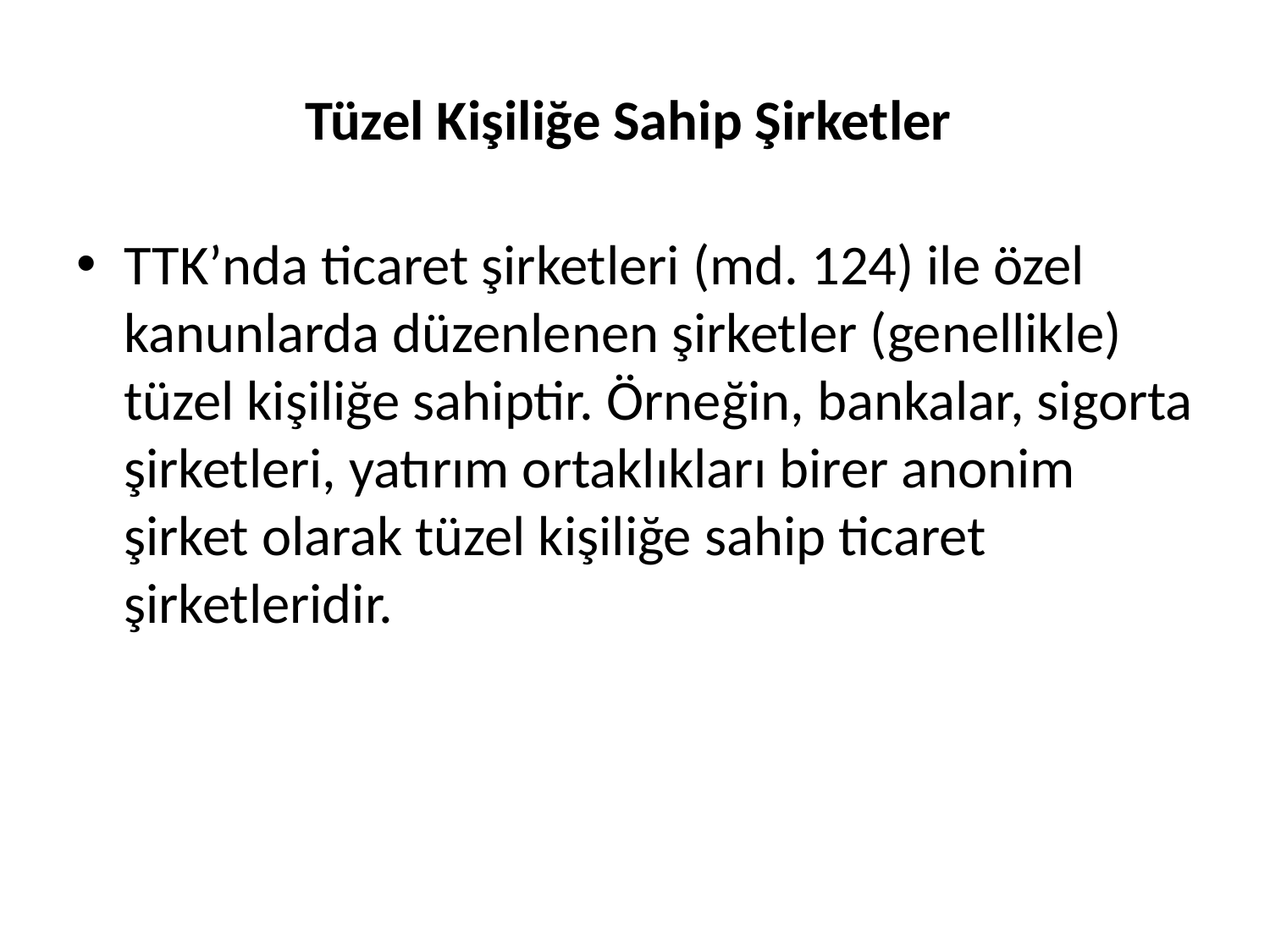

# Tüzel Kişiliğe Sahip Şirketler
TTK’nda ticaret şirketleri (md. 124) ile özel kanunlarda düzenlenen şirketler (genellikle) tüzel kişiliğe sahiptir. Örneğin, bankalar, sigorta şirketleri, yatırım ortaklıkları birer anonim şirket olarak tüzel kişiliğe sahip ticaret şirketleridir.